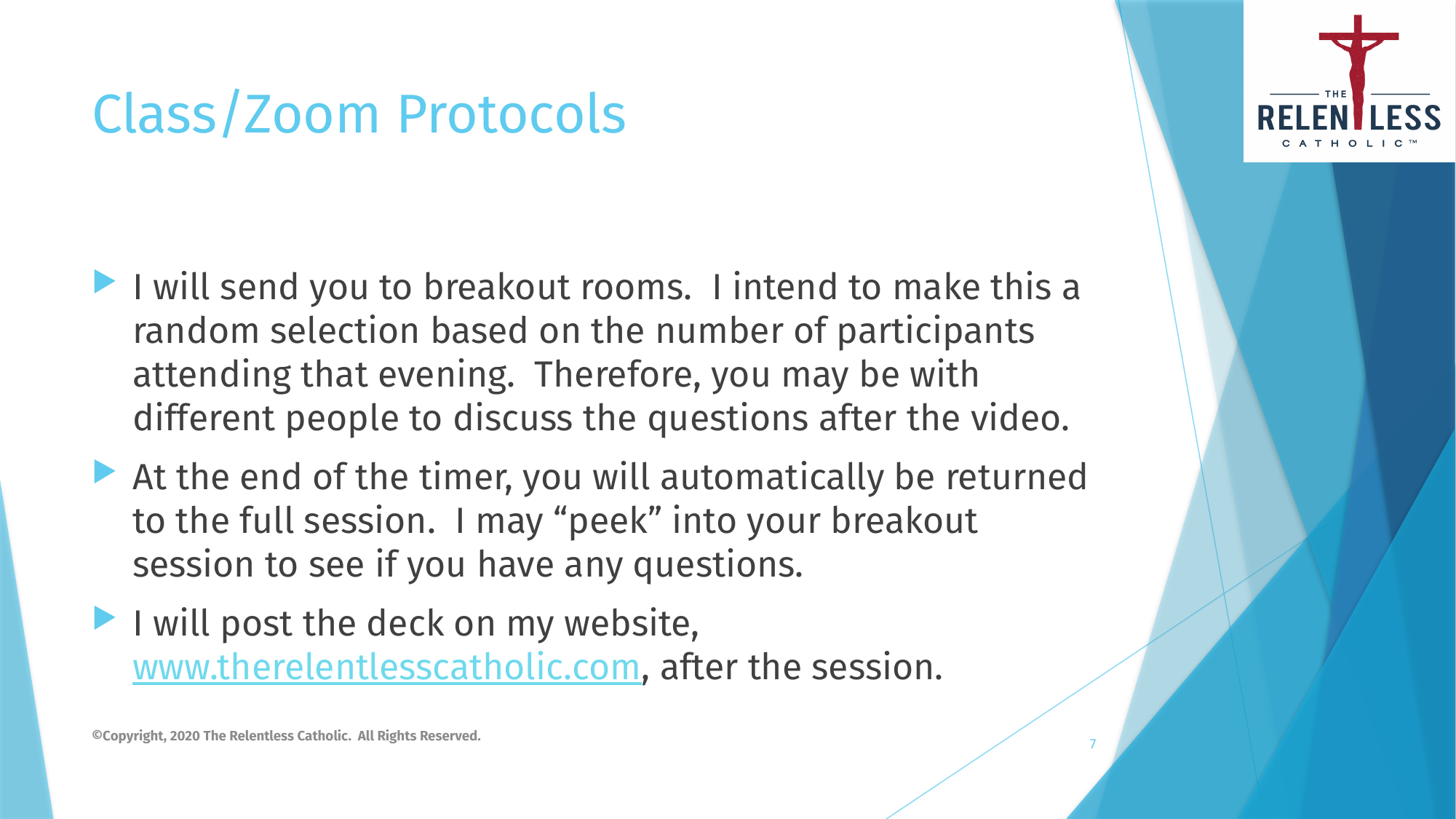

# Class/Zoom Protocols
I will send you to breakout rooms.  I intend to make this a random selection based on the number of participants attending that evening.  Therefore, you may be with different people to discuss the questions after the video.
At the end of the timer, you will automatically be returned to the full session.  I may “peek” into your breakout session to see if you have any questions.
I will post the deck on my website, www.therelentlesscatholic.com, after the session.
©Copyright, 2020 The Relentless Catholic.  All Rights Reserved.

7